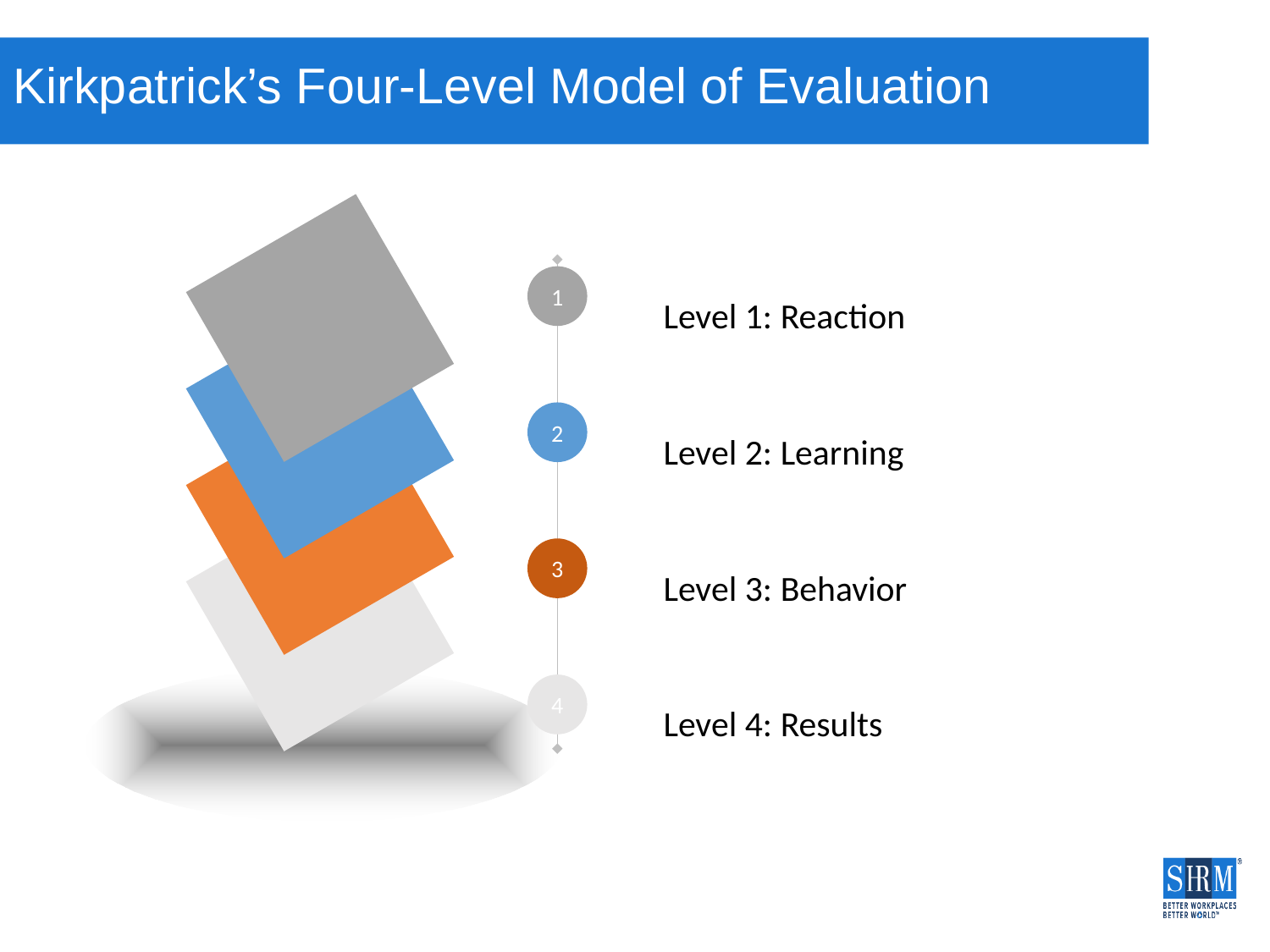

# Kirkpatrick’s Four-Level Model of Evaluation

1
Level 1: Reaction
2
Level 2: Learning
3
Level 3: Behavior
4
Level 4: Results